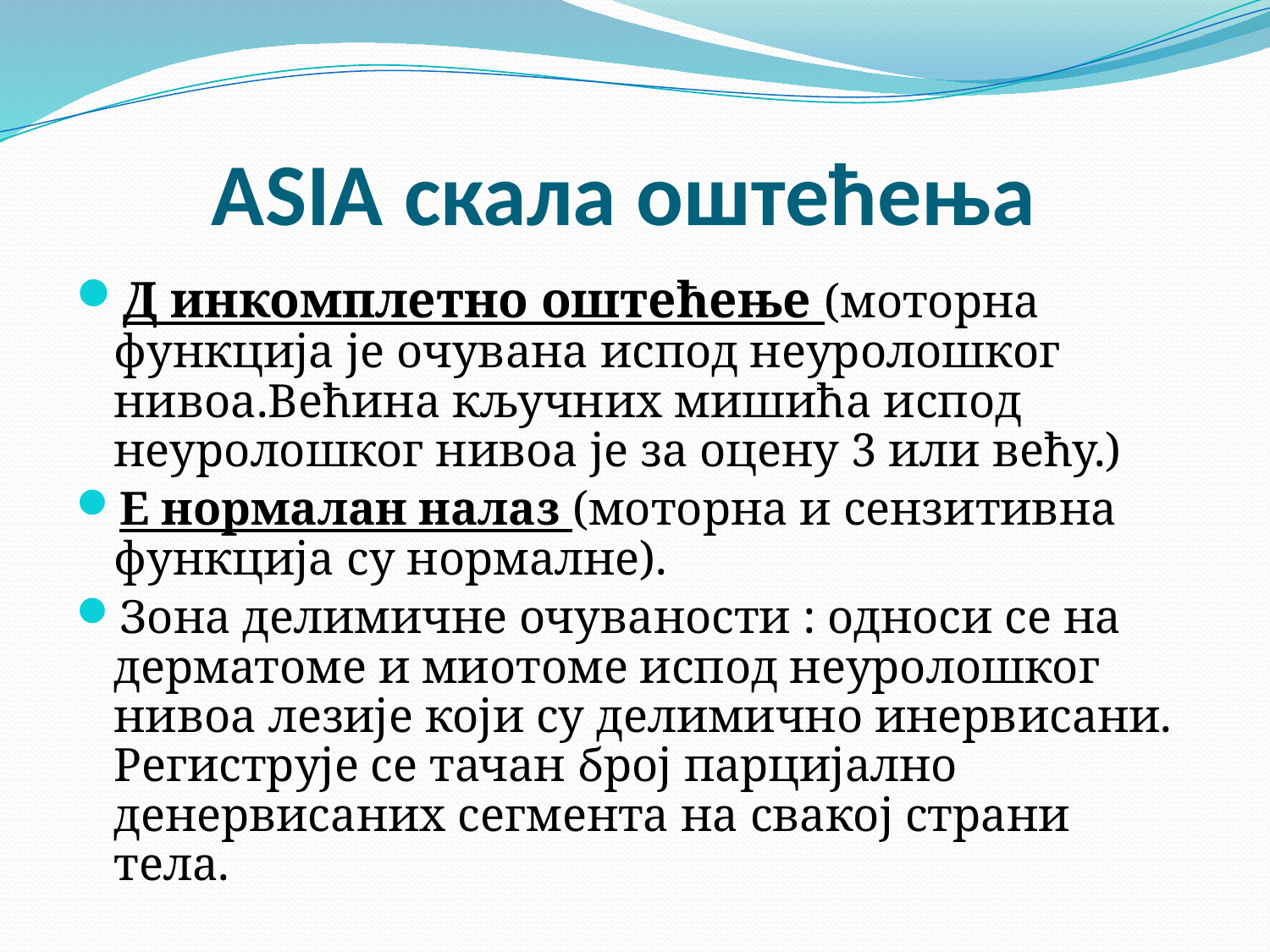

# ASIA скала оштећења
Д инкомплетно оштећење (моторна функција је очувана испод неуролошког нивоа.Већина кључних мишића испод неуролошког нивоа је за оцену 3 или већу.)
Е нормалан налаз (моторна и сензитивна функција су нормалне).
Зона делимичне очуваности : односи се на дерматоме и миотоме испод неуролошког нивоа лезије који су делимично инервисани. Региструје се тачан број парцијално денервисаних сегмента на свакој страни тела.